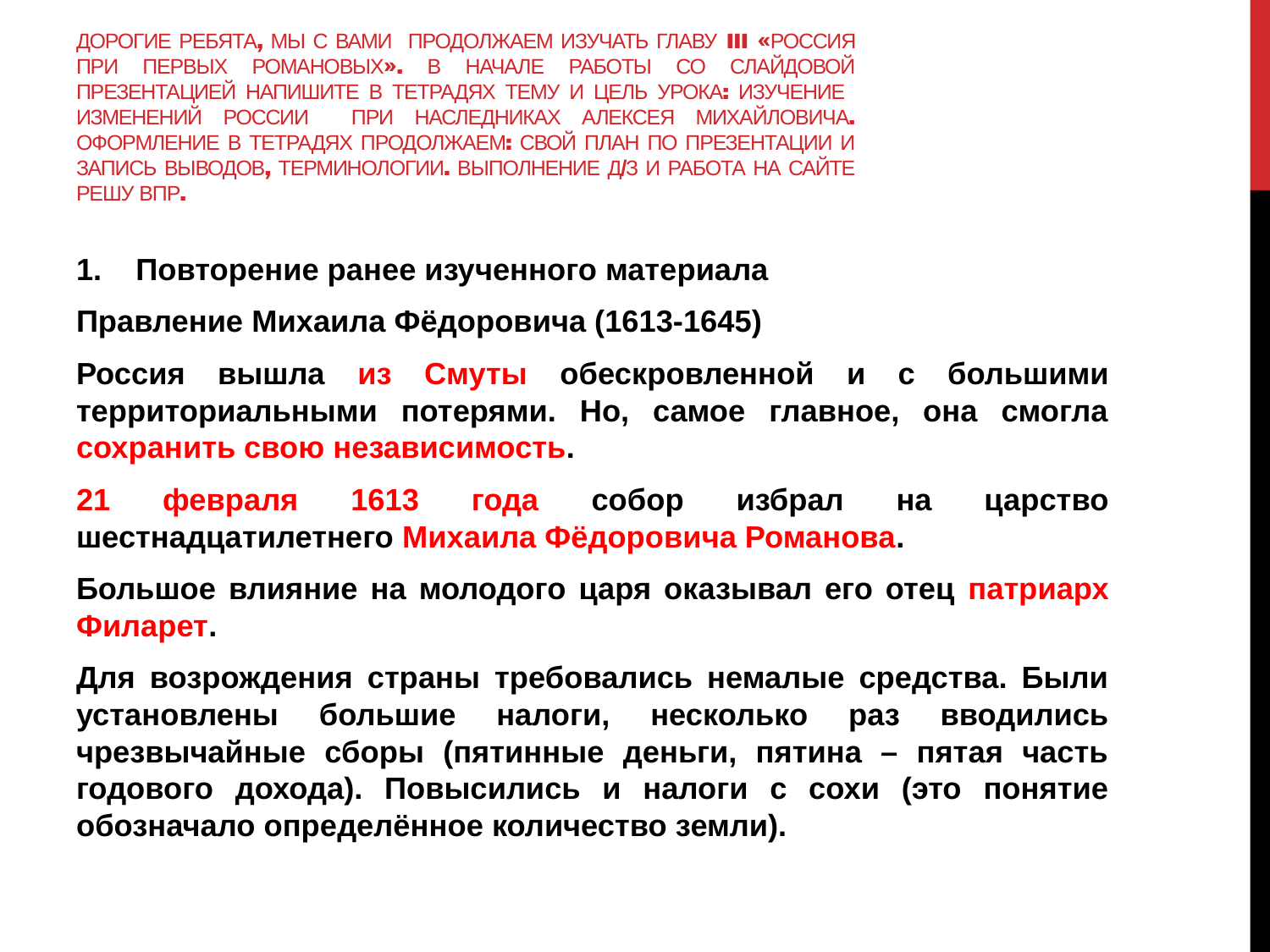

# Дорогие ребята, мы с вами  продолжаем изучать главу III «Россия при первых Романовых». В начале работы со слайдовой презентацией напишите в тетрадях тему и цель урока: изучение  изменений России  при наследниках Алексея Михайловича. Оформление в тетрадях продолжаем: свой план по презентации и запись выводов, терминологии. Выполнение д/з и работа на сайте решу впр.
Повторение ранее изученного материала
Правление Михаила Фёдоровича (1613-1645)
Россия вышла из Смуты обескровленной и с большими территориальными потерями. Но, самое главное, она смогла сохранить свою независимость.
21 февраля 1613 года собор избрал на царство шестнадцатилетнего Михаила Фёдоровича Романова.
Большое влияние на молодого царя оказывал его отец патриарх Филарет.
Для возрождения страны требовались немалые средства. Были установлены большие налоги, несколько раз вводились чрезвычайные сборы (пятинные деньги, пятина – пятая часть годового дохода). Повысились и налоги с сохи (это понятие обозначало определённое количество земли).